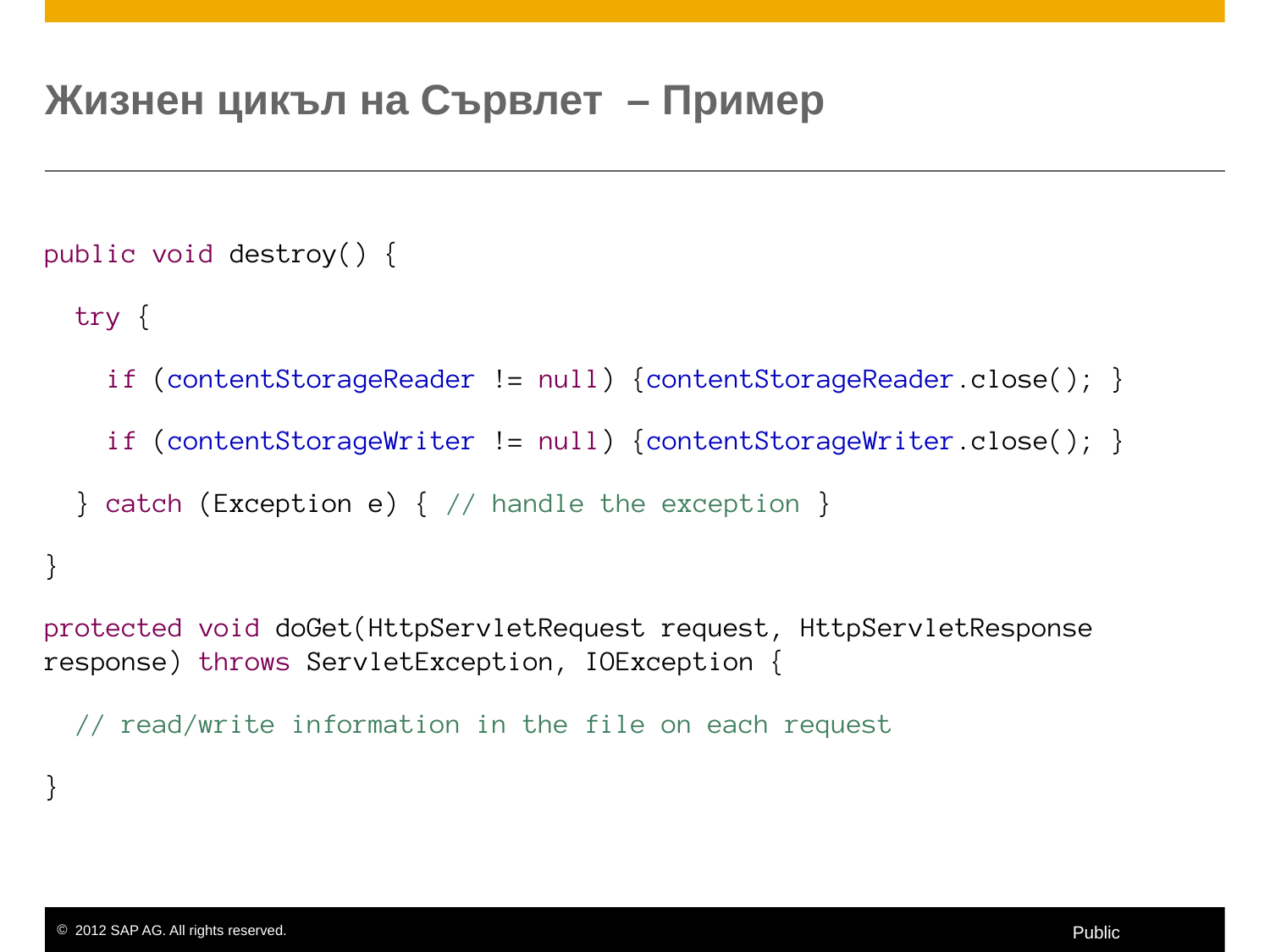

# Жизнен цикъл на Сървлет  – Пример
public void destroy() {
  try {
    if (contentStorageReader != null) {contentStorageReader.close(); }
    if (contentStorageWriter != null) {contentStorageWriter.close(); }
  } catch (Exception e) { // handle the exception }
}
protected void doGet(HttpServletRequest request, HttpServletResponse     	response) throws ServletException, IOException {
  // read/write information in the file on each request
}